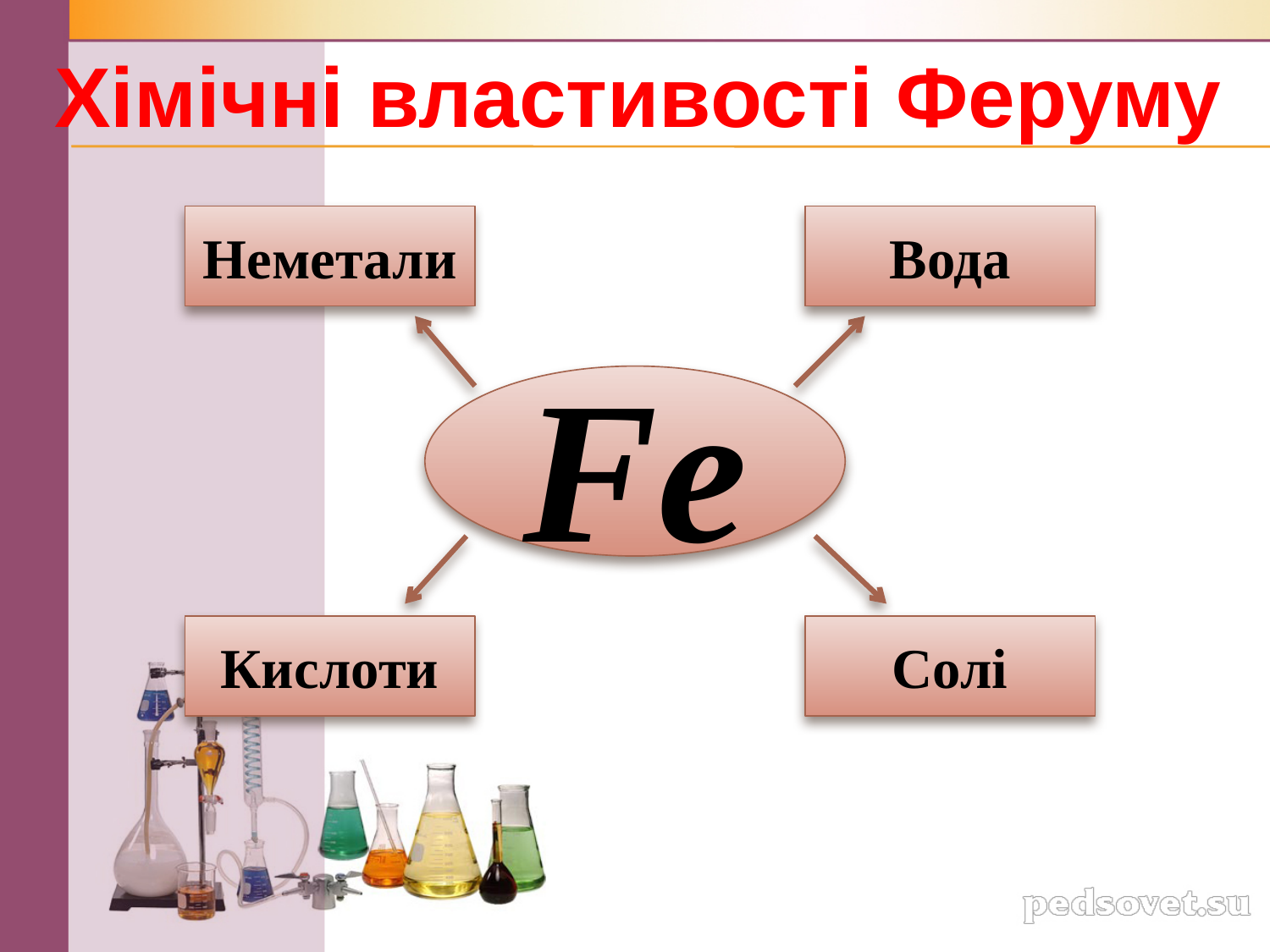

Хімічні властивості Феруму
Неметали
Вода
Fe
Кислоти
Солі